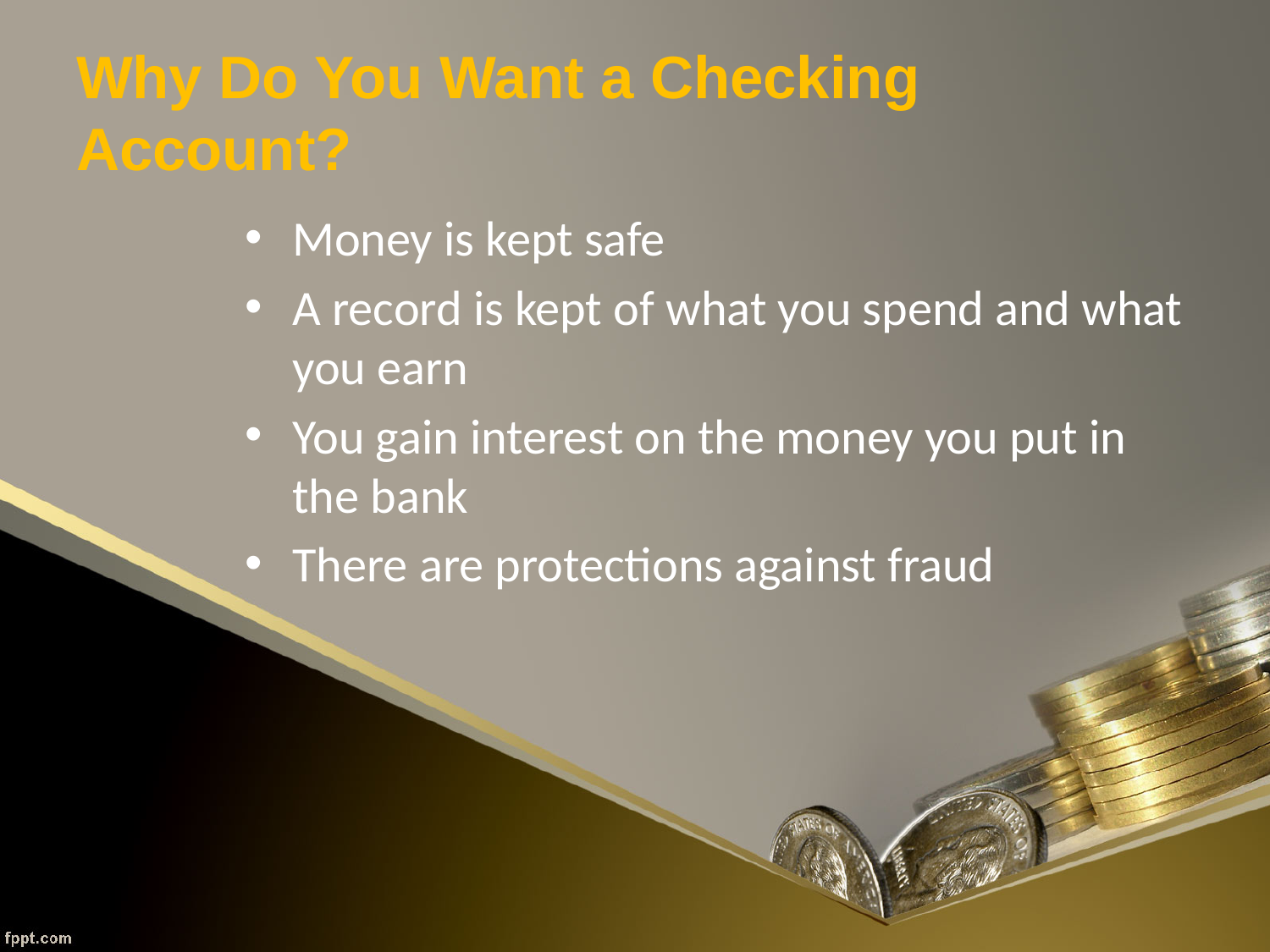

# Why Do You Want a Checking Account?
Money is kept safe
A record is kept of what you spend and what you earn
You gain interest on the money you put in the bank
There are protections against fraud